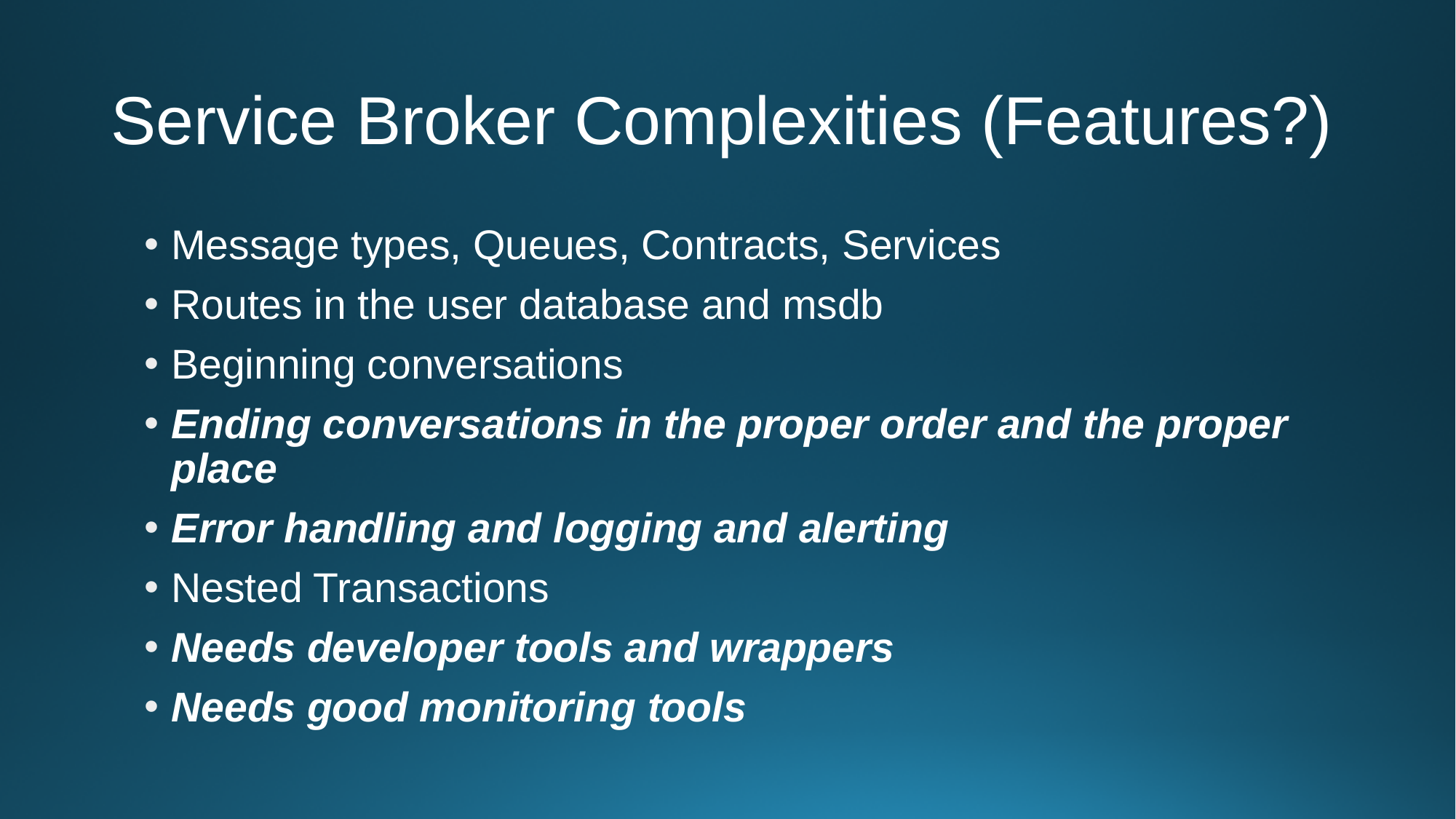

# Service Broker Complexities (Features?)
Message types, Queues, Contracts, Services
Routes in the user database and msdb
Beginning conversations
Ending conversations in the proper order and the proper place
Error handling and logging and alerting
Nested Transactions
Needs developer tools and wrappers
Needs good monitoring tools